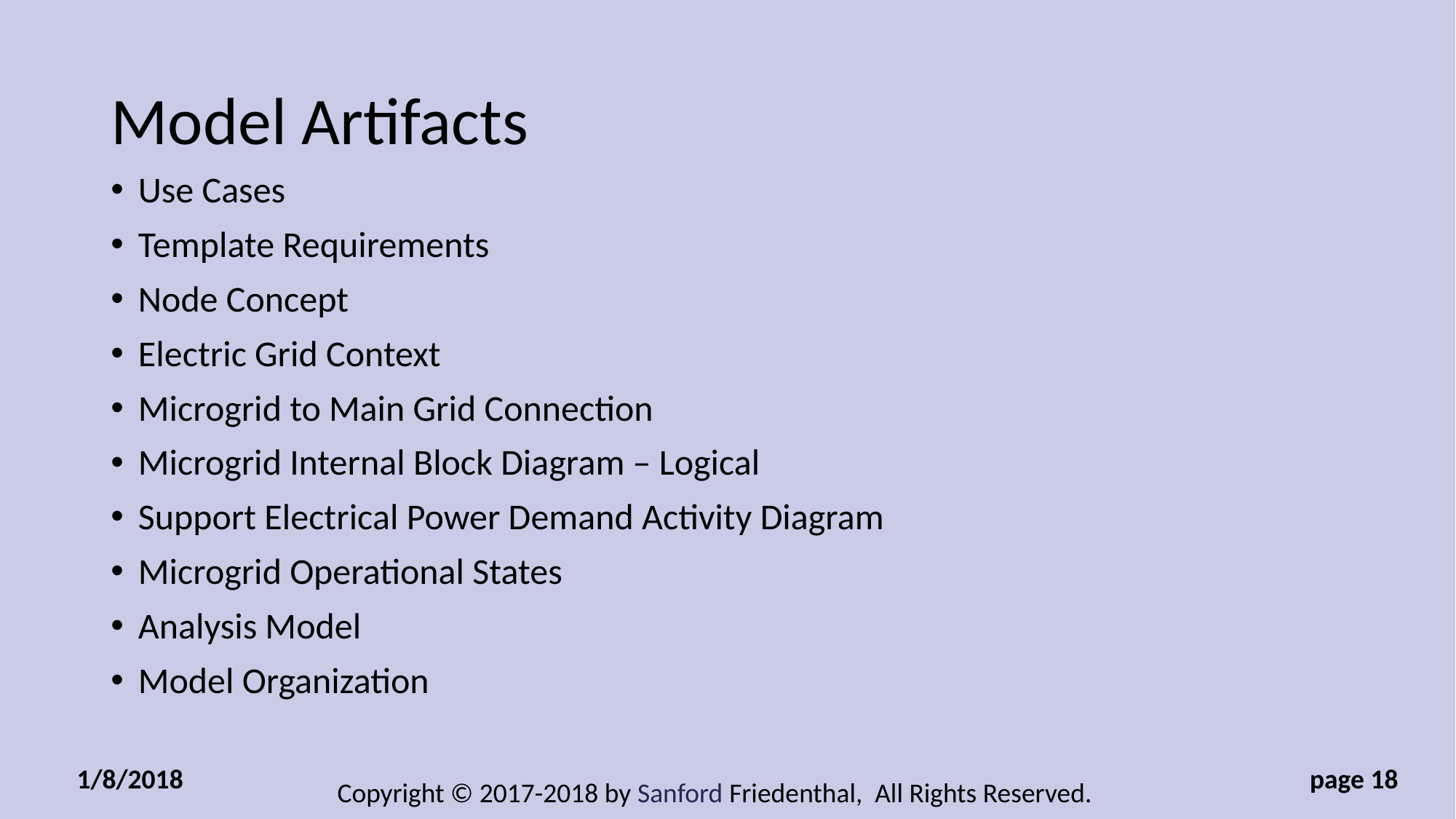

# Model Artifacts
Use Cases
Template Requirements
Node Concept
Electric Grid Context
Microgrid to Main Grid Connection
Microgrid Internal Block Diagram – Logical
Support Electrical Power Demand Activity Diagram
Microgrid Operational States
Analysis Model
Model Organization

1/8/2018
 page 18
Copyright © 2017-2018 by Sanford Friedenthal,  All Rights Reserved.